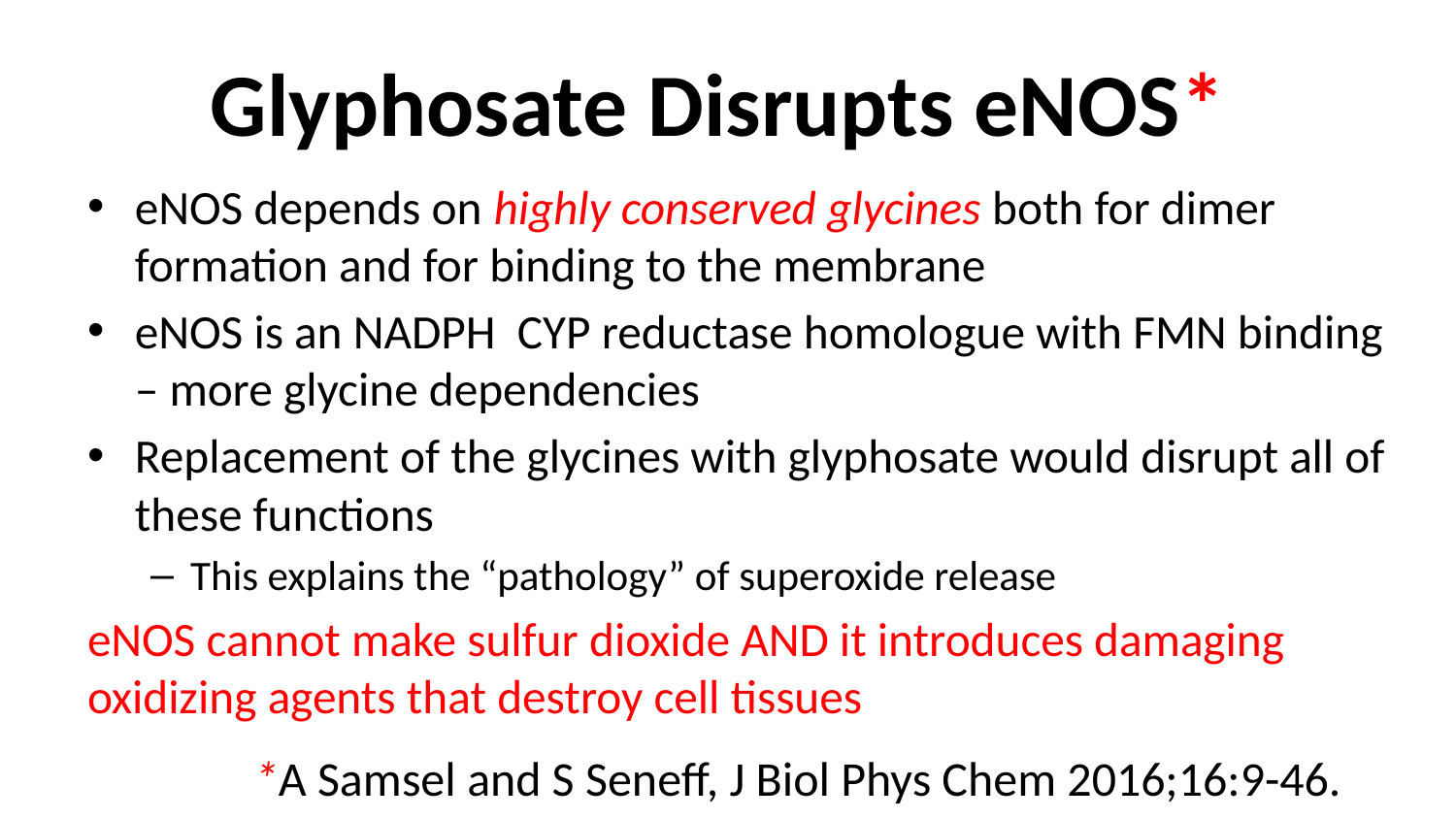

# Glyphosate Disrupts eNOS*
eNOS depends on highly conserved glycines both for dimer formation and for binding to the membrane
eNOS is an NADPH  CYP reductase homologue with FMN binding – more glycine dependencies
Replacement of the glycines with glyphosate would disrupt all of these functions
This explains the “pathology” of superoxide release
eNOS cannot make sulfur dioxide AND it introduces damaging oxidizing agents that destroy cell tissues

*A Samsel and S Seneff, J Biol Phys Chem 2016;16:9-46.